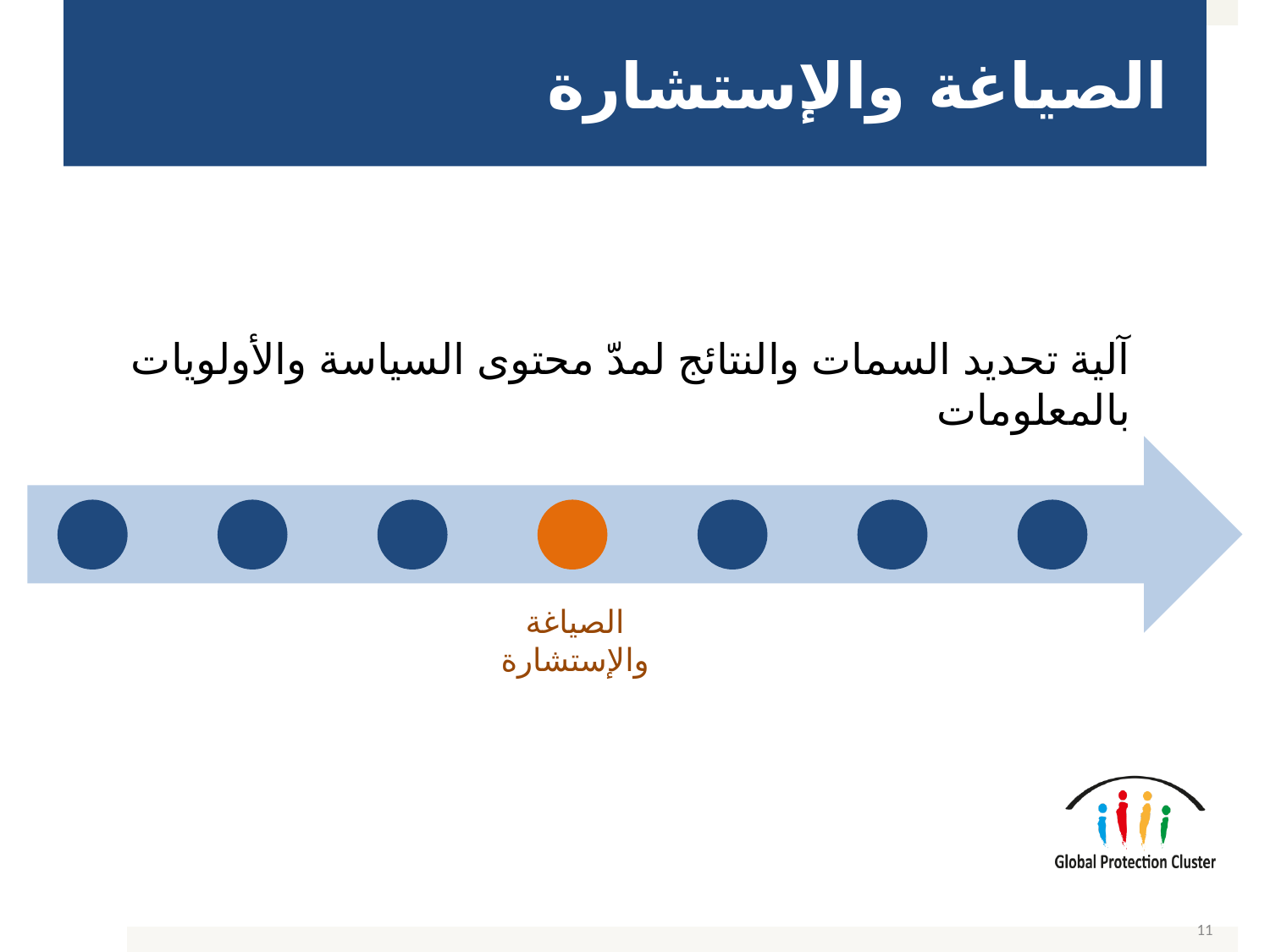

# الصياغة والإستشارة
آلية تحديد السمات والنتائج لمدّ محتوى السياسة والأولويات بالمعلومات

الصياغة والإستشارة